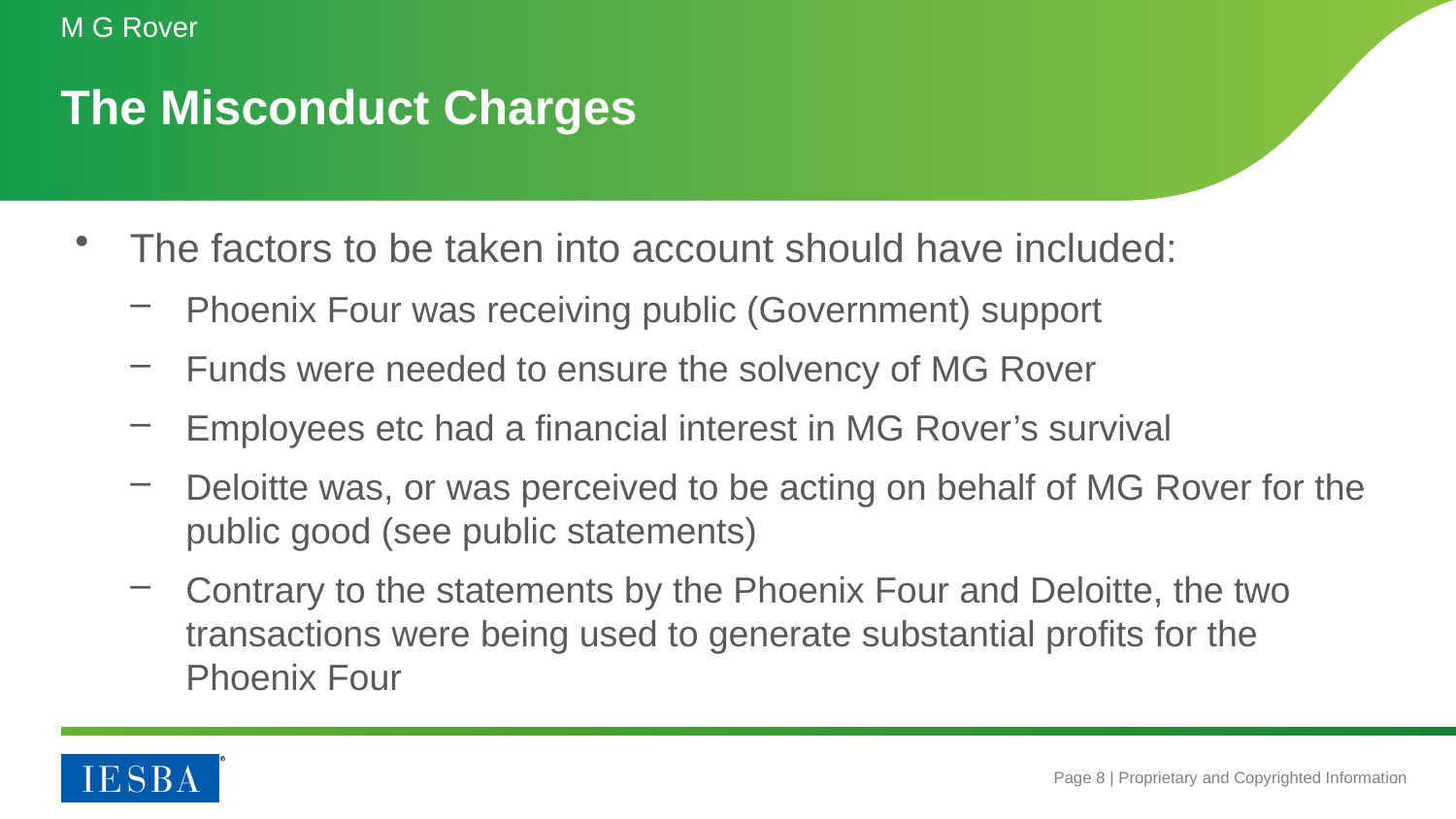

M G Rover
# The Misconduct Charges
The factors to be taken into account should have included:
Phoenix Four was receiving public (Government) support
Funds were needed to ensure the solvency of MG Rover
Employees etc had a financial interest in MG Rover’s survival
Deloitte was, or was perceived to be acting on behalf of MG Rover for the public good (see public statements)
Contrary to the statements by the Phoenix Four and Deloitte, the two transactions were being used to generate substantial profits for the Phoenix Four